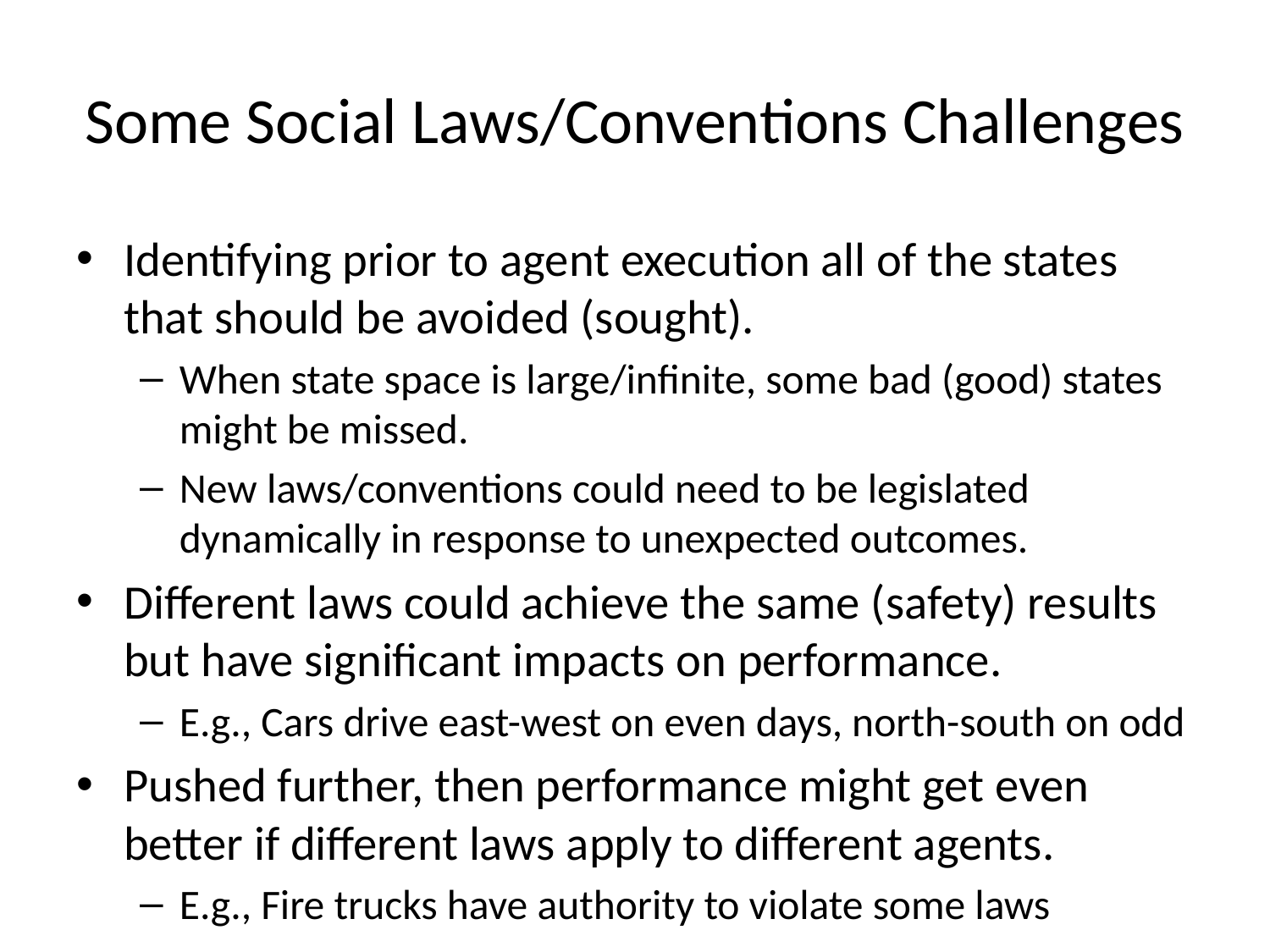

# Some Social Laws/Conventions Challenges
Identifying prior to agent execution all of the states that should be avoided (sought).
When state space is large/infinite, some bad (good) states might be missed.
New laws/conventions could need to be legislated dynamically in response to unexpected outcomes.
Different laws could achieve the same (safety) results but have significant impacts on performance.
E.g., Cars drive east-west on even days, north-south on odd
Pushed further, then performance might get even better if different laws apply to different agents.
E.g., Fire trucks have authority to violate some laws